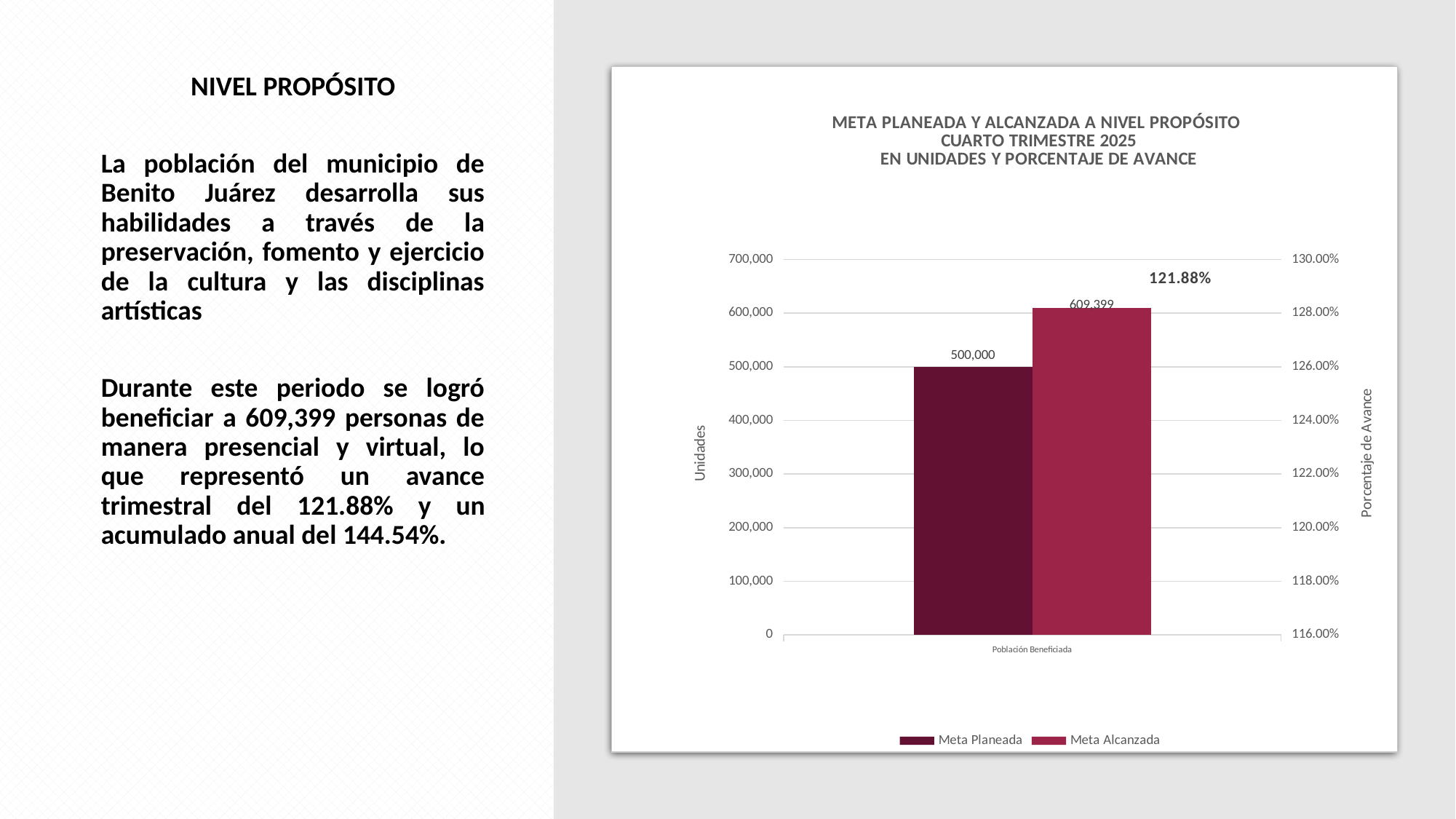

NIVEL PROPÓSITO

La población del municipio de Benito Juárez desarrolla sus habilidades a través de la preservación, fomento y ejercicio de la cultura y las disciplinas artísticas

Durante este periodo se logró beneficiar a 609,399 personas de manera presencial y virtual, lo que representó un avance trimestral del 121.88% y un acumulado anual del 144.54%.

### Chart: META PLANEADA Y ALCANZADA A NIVEL PROPÓSITO
CUARTO TRIMESTRE 2025
EN UNIDADES Y PORCENTAJE DE AVANCE

| Category | Meta Planeada | Meta Alcanzada |  |
|---|---|---|---|
| Población Beneficiada | 500000.0 | 609399.0 | 1.218798 |